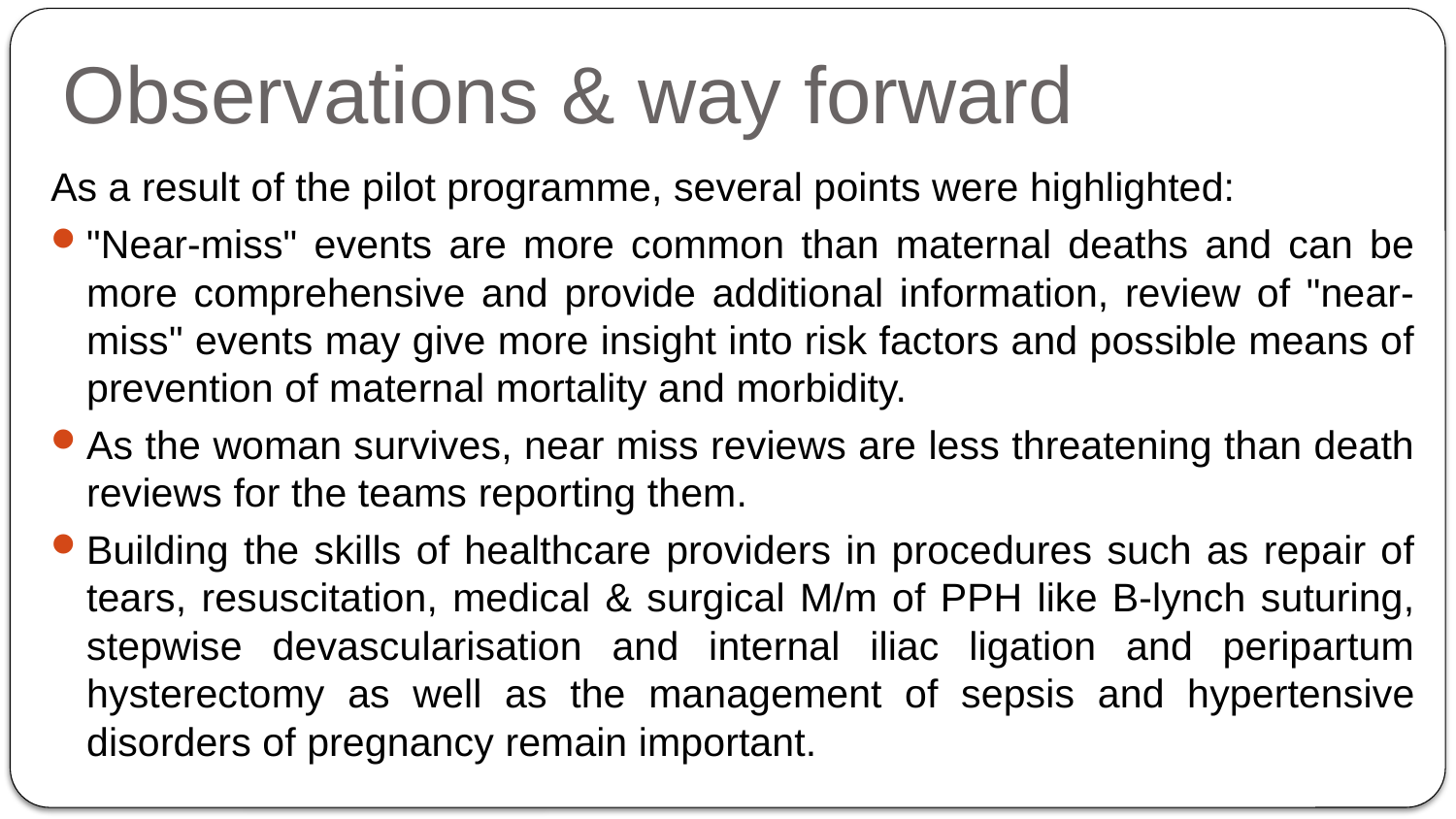

# Observations & way forward
As a result of the pilot programme, several points were highlighted:
"Near-miss" events are more common than maternal deaths and can be more comprehensive and provide additional information, review of "near-miss" events may give more insight into risk factors and possible means of prevention of maternal mortality and morbidity.
As the woman survives, near miss reviews are less threatening than death reviews for the teams reporting them.
Building the skills of healthcare providers in procedures such as repair of tears, resuscitation, medical & surgical M/m of PPH like B-lynch suturing, stepwise devascularisation and internal iliac ligation and peripartum hysterectomy as well as the management of sepsis and hypertensive disorders of pregnancy remain important.